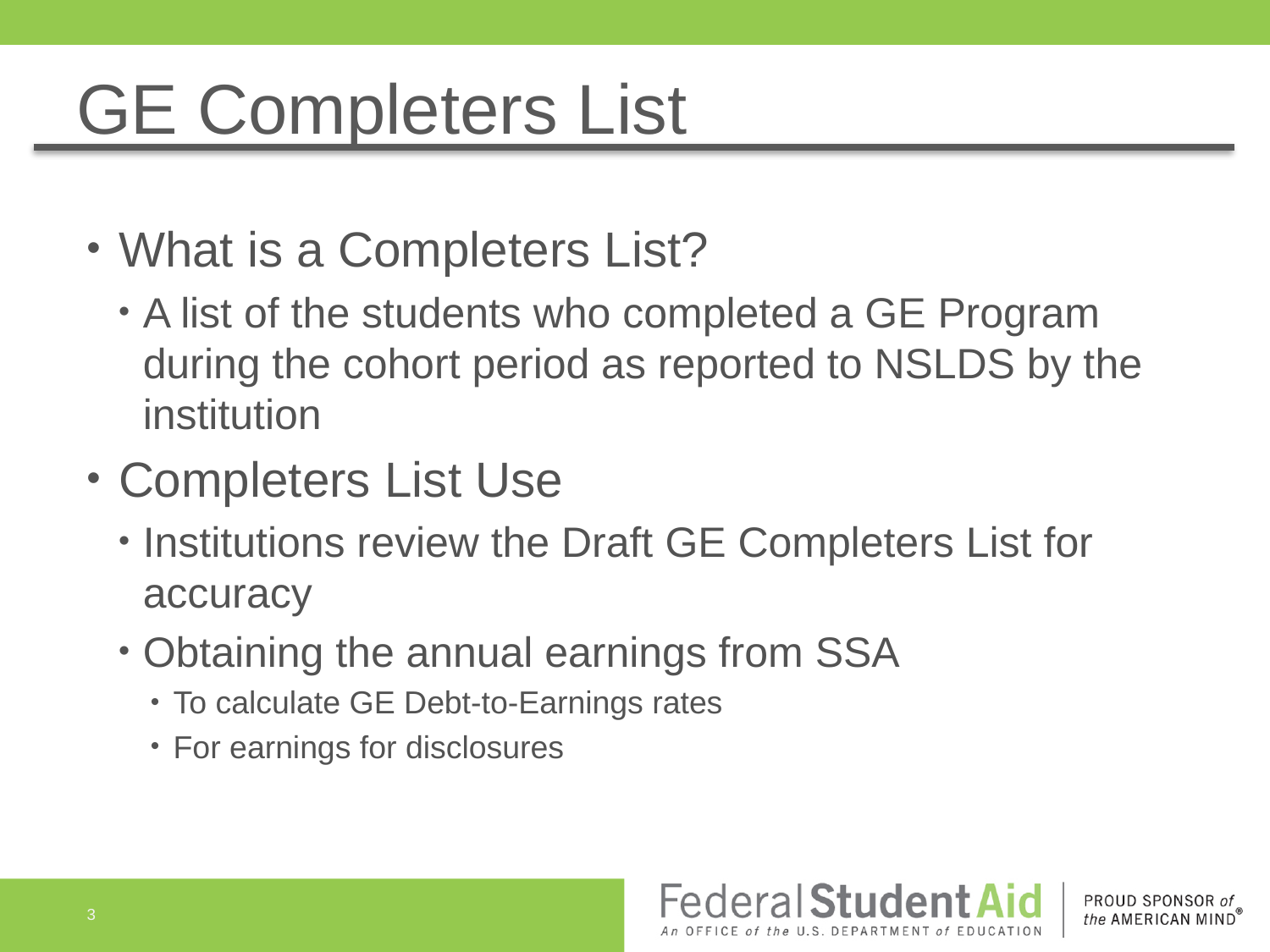

# GE Completers List
What is a Completers List?
A list of the students who completed a GE Program during the cohort period as reported to NSLDS by the institution
Completers List Use
Institutions review the Draft GE Completers List for accuracy
Obtaining the annual earnings from SSA
To calculate GE Debt-to-Earnings rates
For earnings for disclosures

3